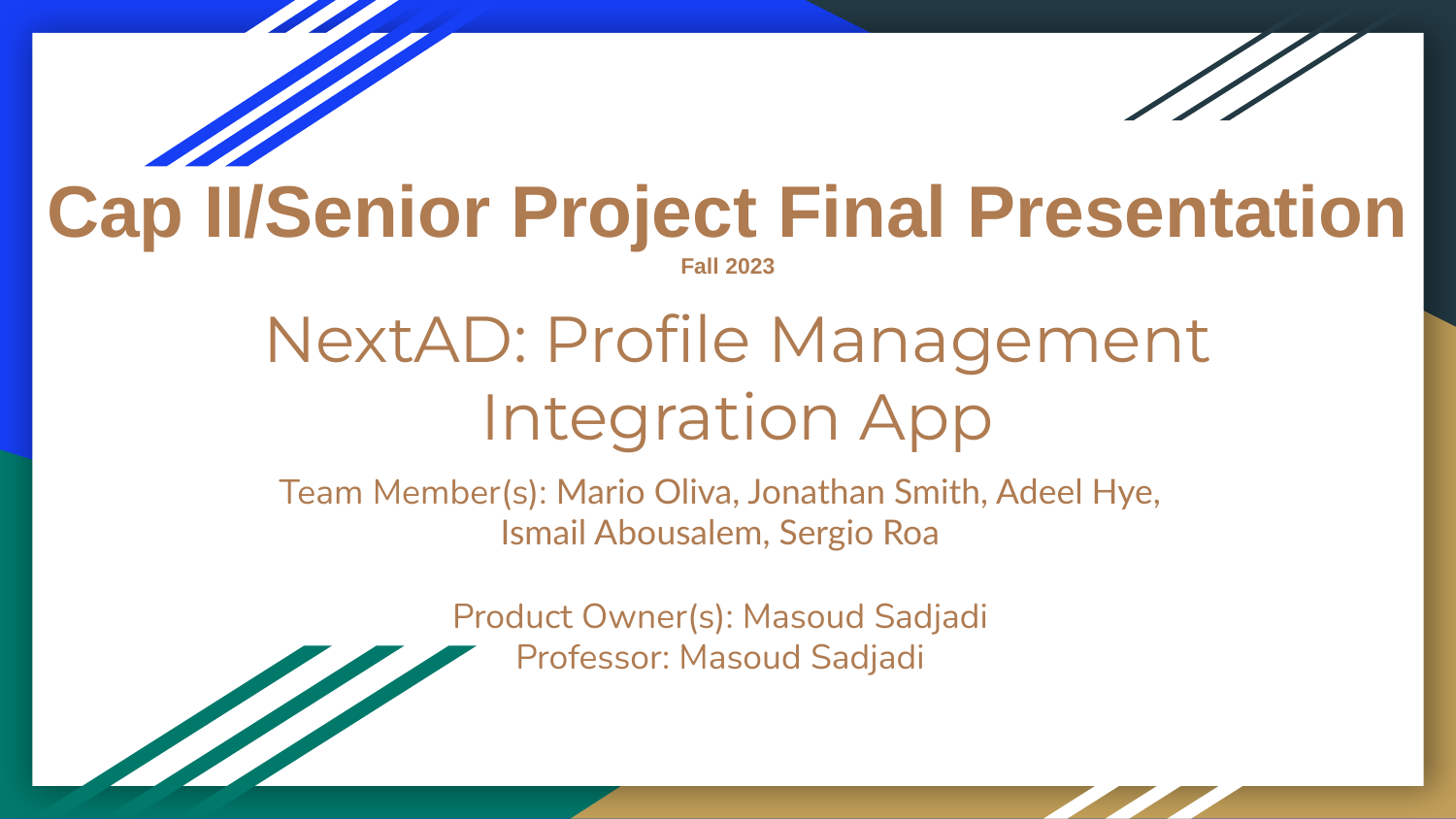

Cap II/Senior Project Final Presentation
Fall 2023
NextAD: Profile Management Integration App
# Team Member(s): Mario Oliva, Jonathan Smith, Adeel Hye, Ismail Abousalem, Sergio Roa
Product Owner(s): Masoud Sadjadi
Professor: Masoud Sadjadi